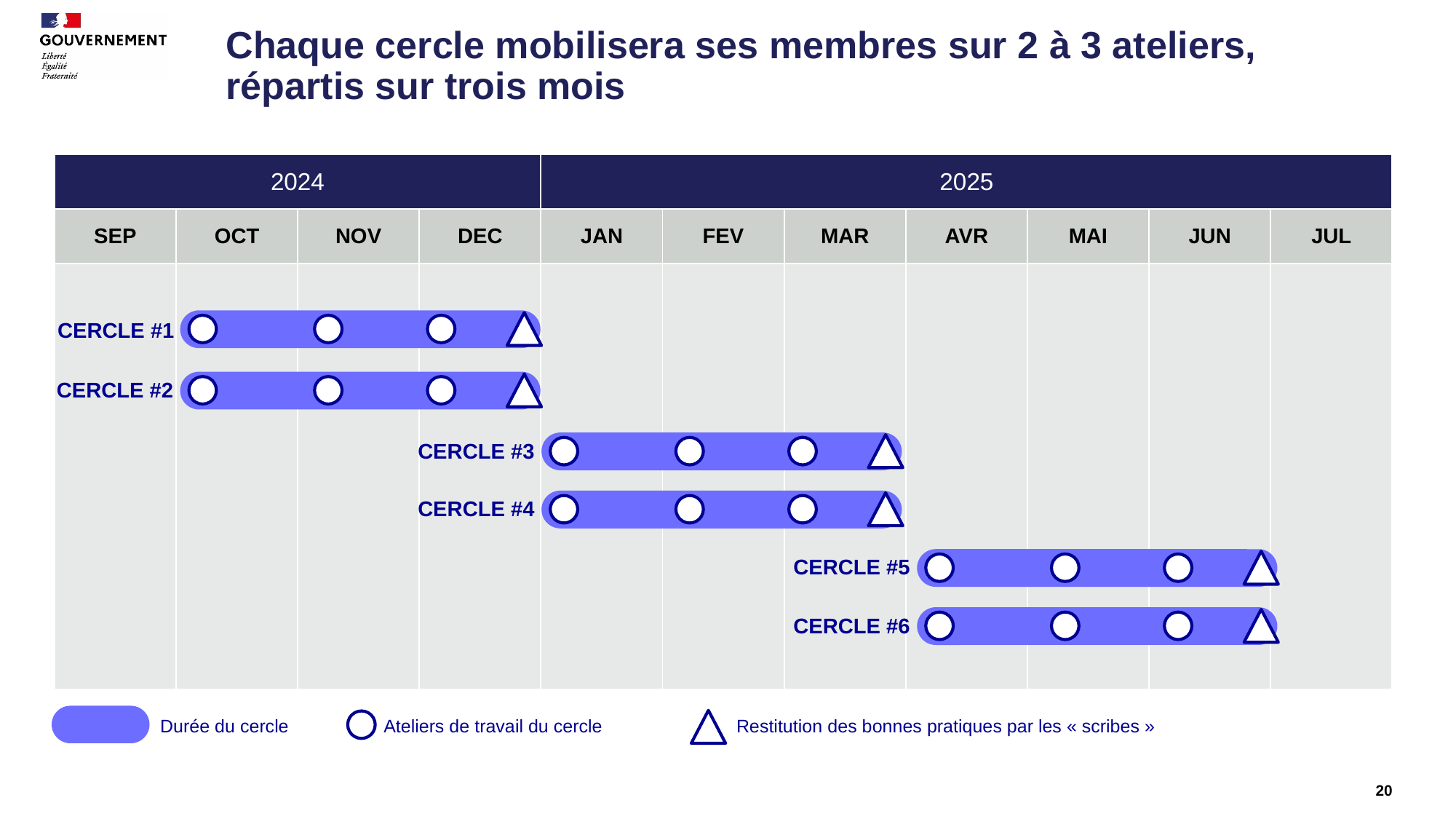

# Chaque cercle mobilisera ses membres sur 2 à 3 ateliers, répartis sur trois mois
| 2024 |  |  |  | 2025 |  |  |  |  |  |  |
| --- | --- | --- | --- | --- | --- | --- | --- | --- | --- | --- |
| SEP | OCT | NOV | DEC | JAN | FEV | MAR | AVR | MAI | JUN | JUL |
|  |  |  |  |  |  |  |  |  |  |  |

CERCLE #1

CERCLE #2

CERCLE #3

CERCLE #4

CERCLE #5

CERCLE #6

Durée du cercle
Ateliers de travail du cercle
Restitution des bonnes pratiques par les « scribes »

20